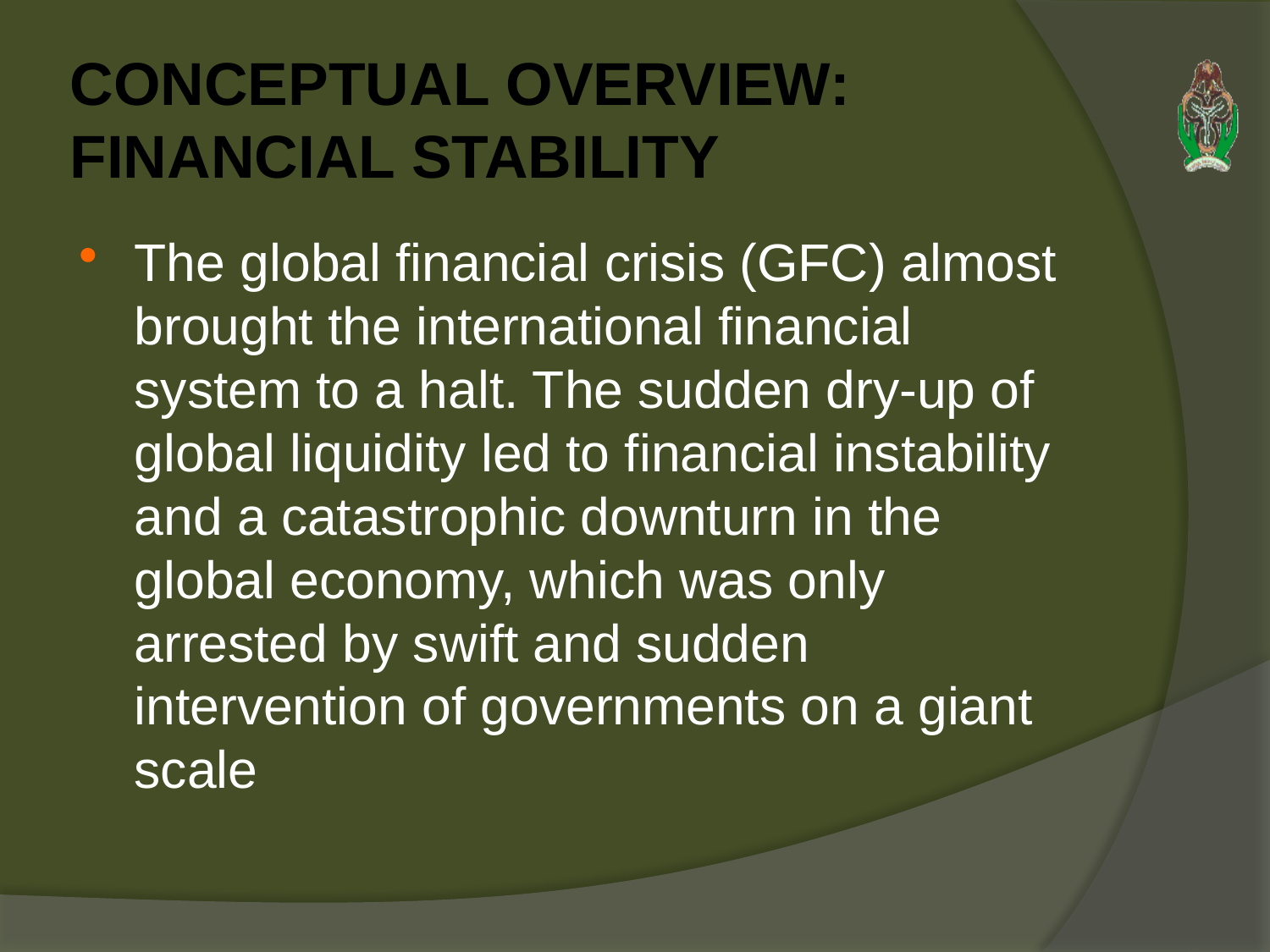

# CONCEPTUAL OVERVIEW: FINANCIAL STABILITY
The global financial crisis (GFC) almost brought the international financial system to a halt. The sudden dry-up of global liquidity led to financial instability and a catastrophic downturn in the global economy, which was only arrested by swift and sudden intervention of governments on a giant scale